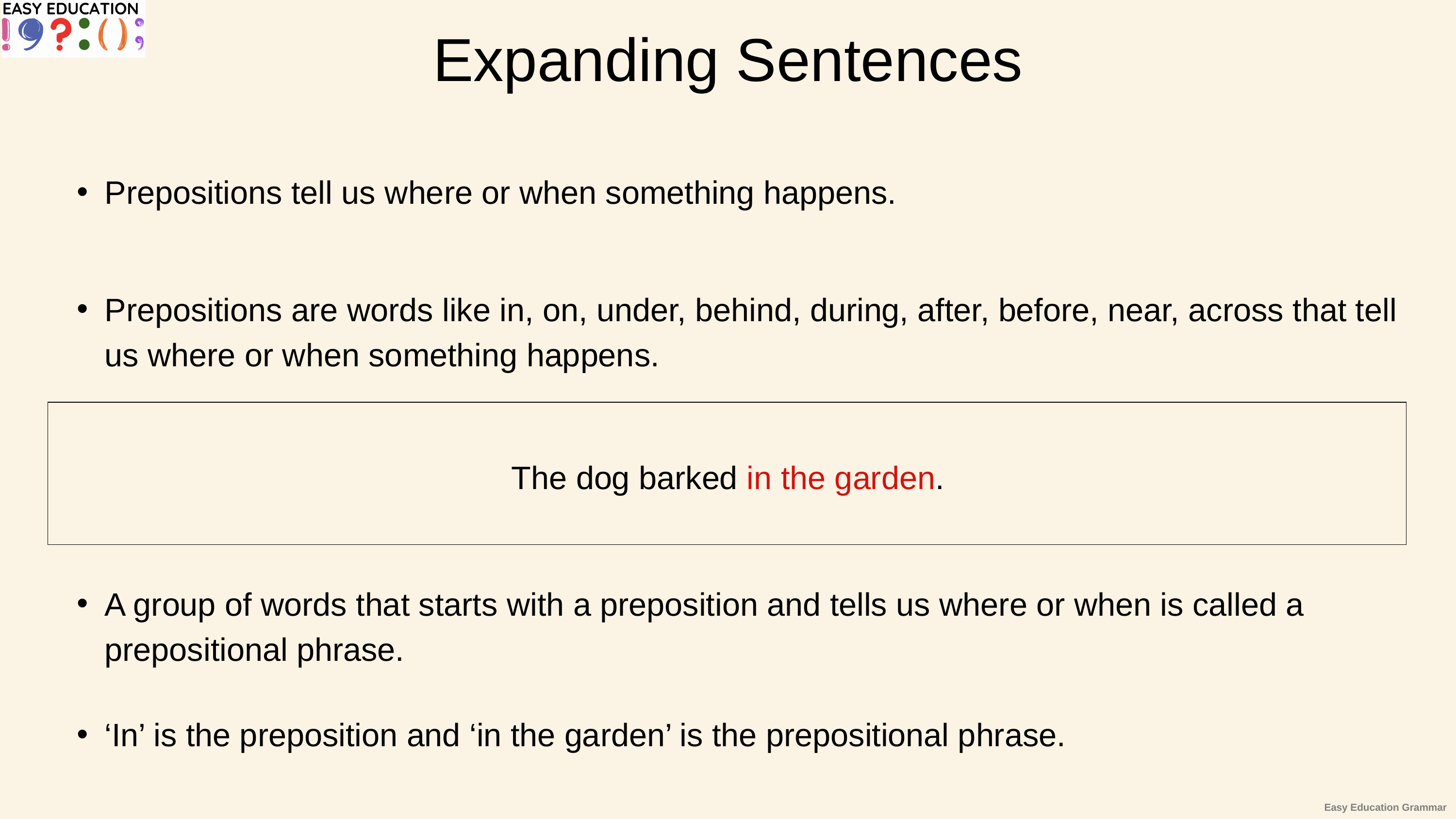

Expanding Sentences
Prepositions tell us where or when something happens.
Prepositions are words like in, on, under, behind, during, after, before, near, across that tell us where or when something happens.

The dog barked in the garden.
A group of words that starts with a preposition and tells us where or when is called a prepositional phrase.
‘In’ is the preposition and ‘in the garden’ is the prepositional phrase.